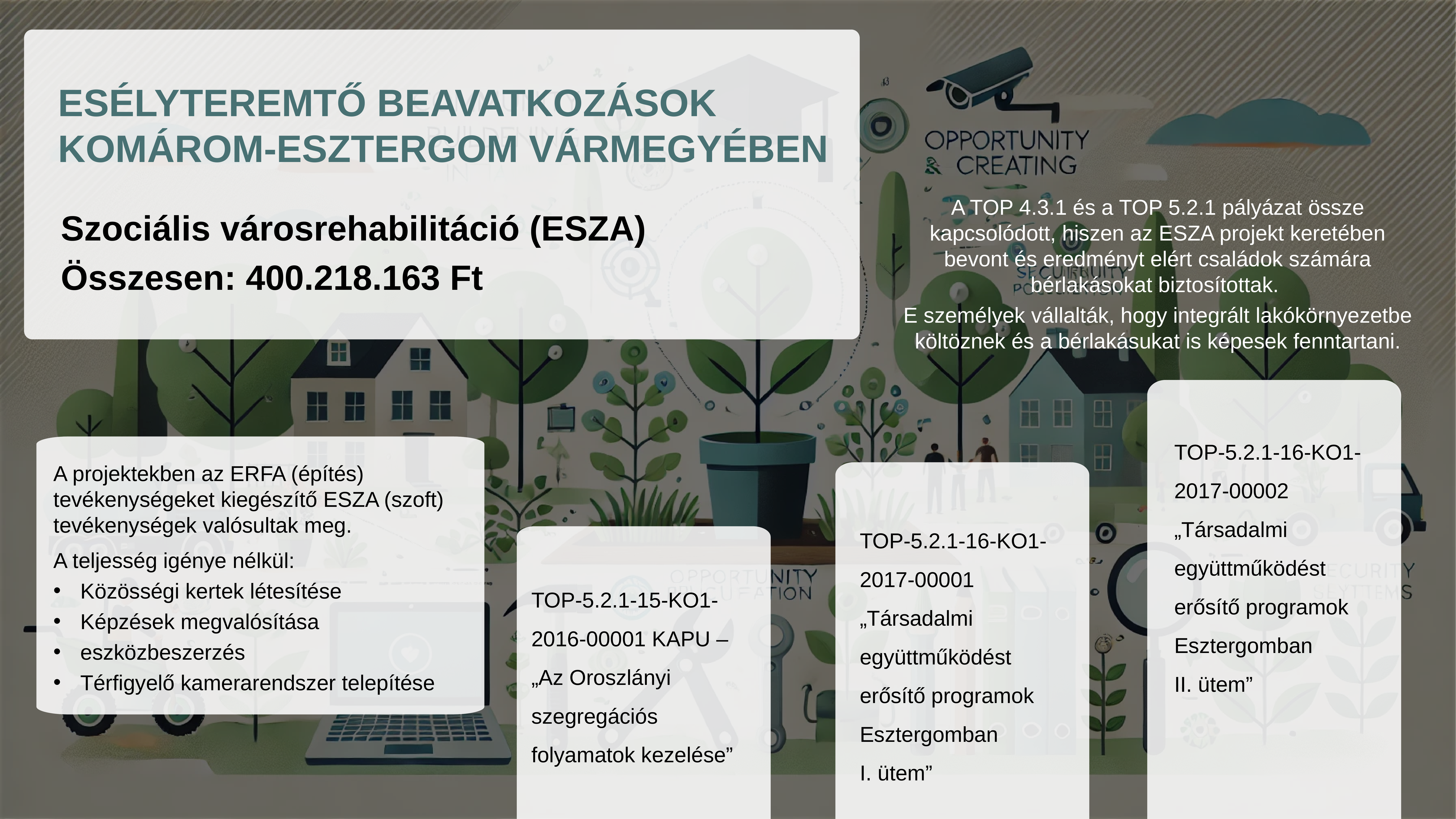

Esélyteremtő beavatkozások
Komárom-Esztergom vármegyében
A TOP 4.3.1 és a TOP 5.2.1 pályázat össze kapcsolódott, hiszen az ESZA projekt keretében bevont és eredményt elért családok számára bérlakásokat biztosítottak.
E személyek vállalták, hogy integrált lakókörnyezetbe költöznek és a bérlakásukat is képesek fenntartani.
Szociális városrehabilitáció (ESZA)
Összesen: 400.218.163 Ft

TOP-5.2.1-16-KO1-2017-00002 „Társadalmi együttműködést erősítő programok Esztergomban
II. ütem”

A projektekben az ERFA (építés) tevékenységeket kiegészítő ESZA (szoft) tevékenységek valósultak meg.
A teljesség igénye nélkül:
Közösségi kertek létesítése
Képzések megvalósítása
eszközbeszerzés
Térfigyelő kamerarendszer telepítése

TOP-5.2.1-16-KO1-2017-00001 „Társadalmi együttműködést erősítő programok Esztergomban
I. ütem”

TOP-5.2.1-15-KO1-2016-00001 KAPU – „Az Oroszlányi szegregációs folyamatok kezelése”